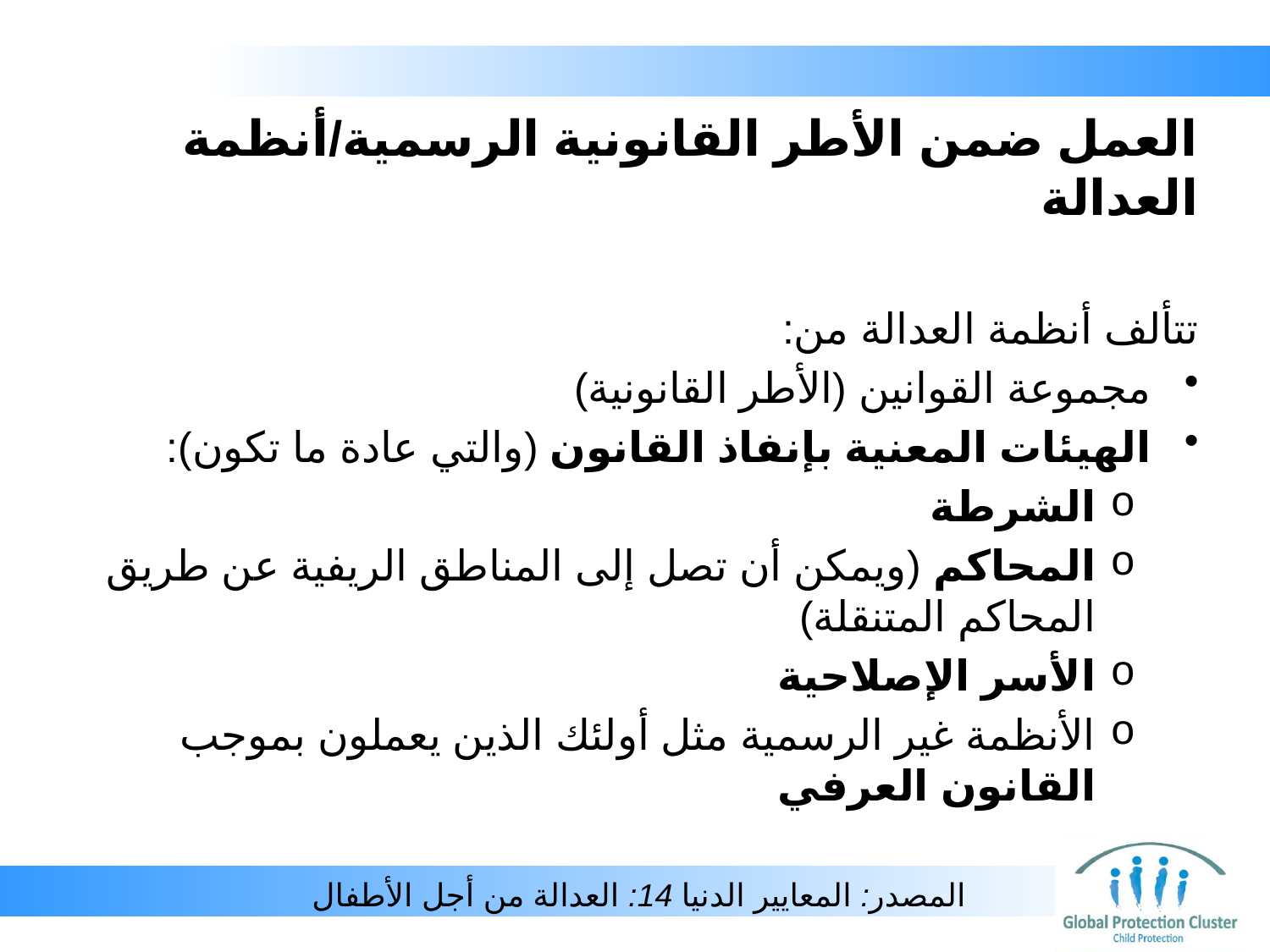

# العمل ضمن الأطر القانونية الرسمية/أنظمة العدالة

تتألف أنظمة العدالة من:
مجموعة القوانين (الأطر القانونية)
الهيئات المعنية بإنفاذ القانون (والتي عادة ما تكون):
الشرطة
المحاكم (ويمكن أن تصل إلى المناطق الريفية عن طريق المحاكم المتنقلة)
الأسر الإصلاحية
الأنظمة غير الرسمية مثل أولئك الذين يعملون بموجب القانون العرفي

 المصدر: ‏المعايير الدنيا 14: ‏العدالة من أجل الأطفال